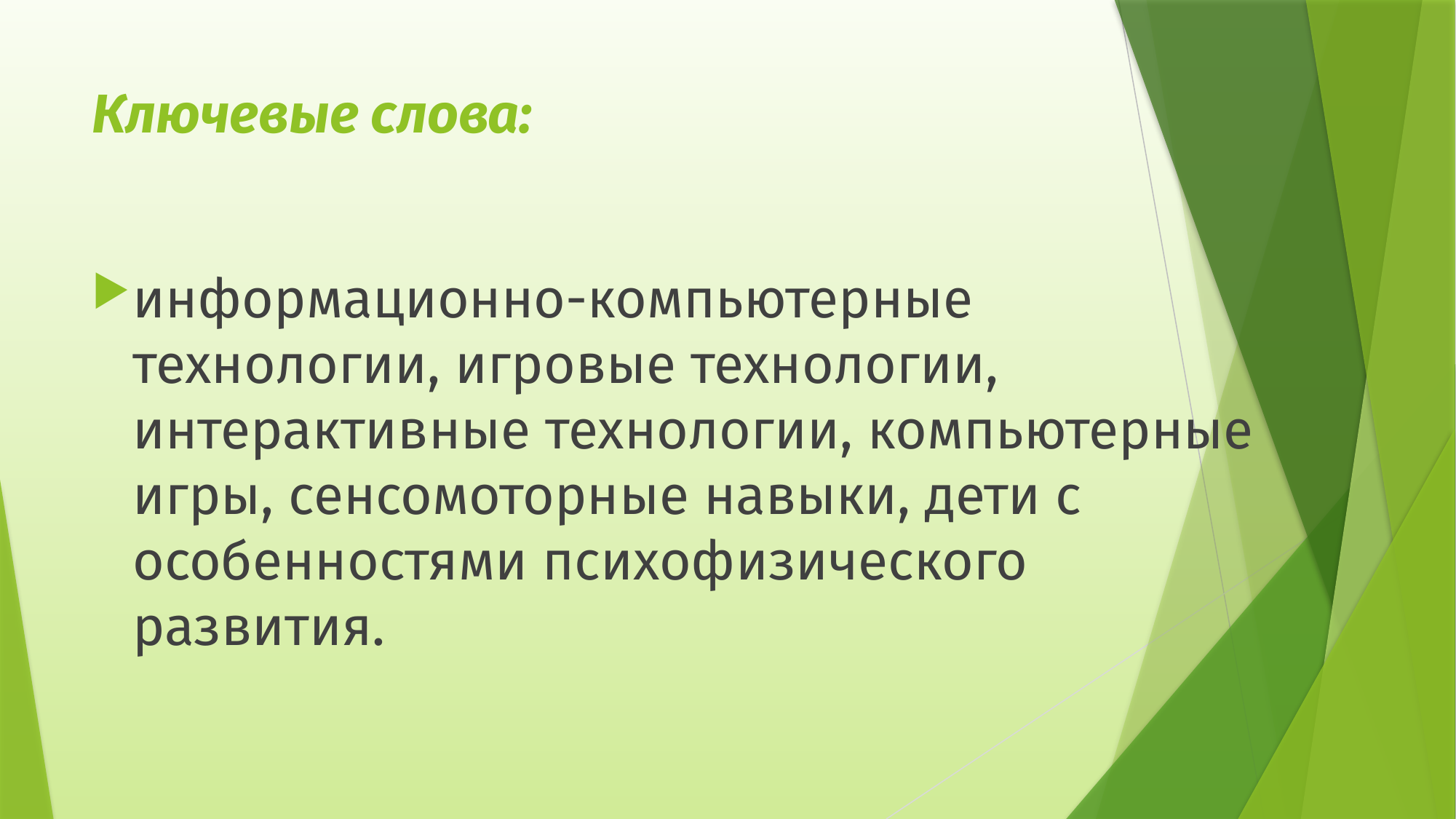

# Ключевые слова:
информационно-компьютерные технологии, игровые технологии, интерактивные технологии, компьютерные игры, сенсомоторные навыки, дети с особенностями психофизического развития.